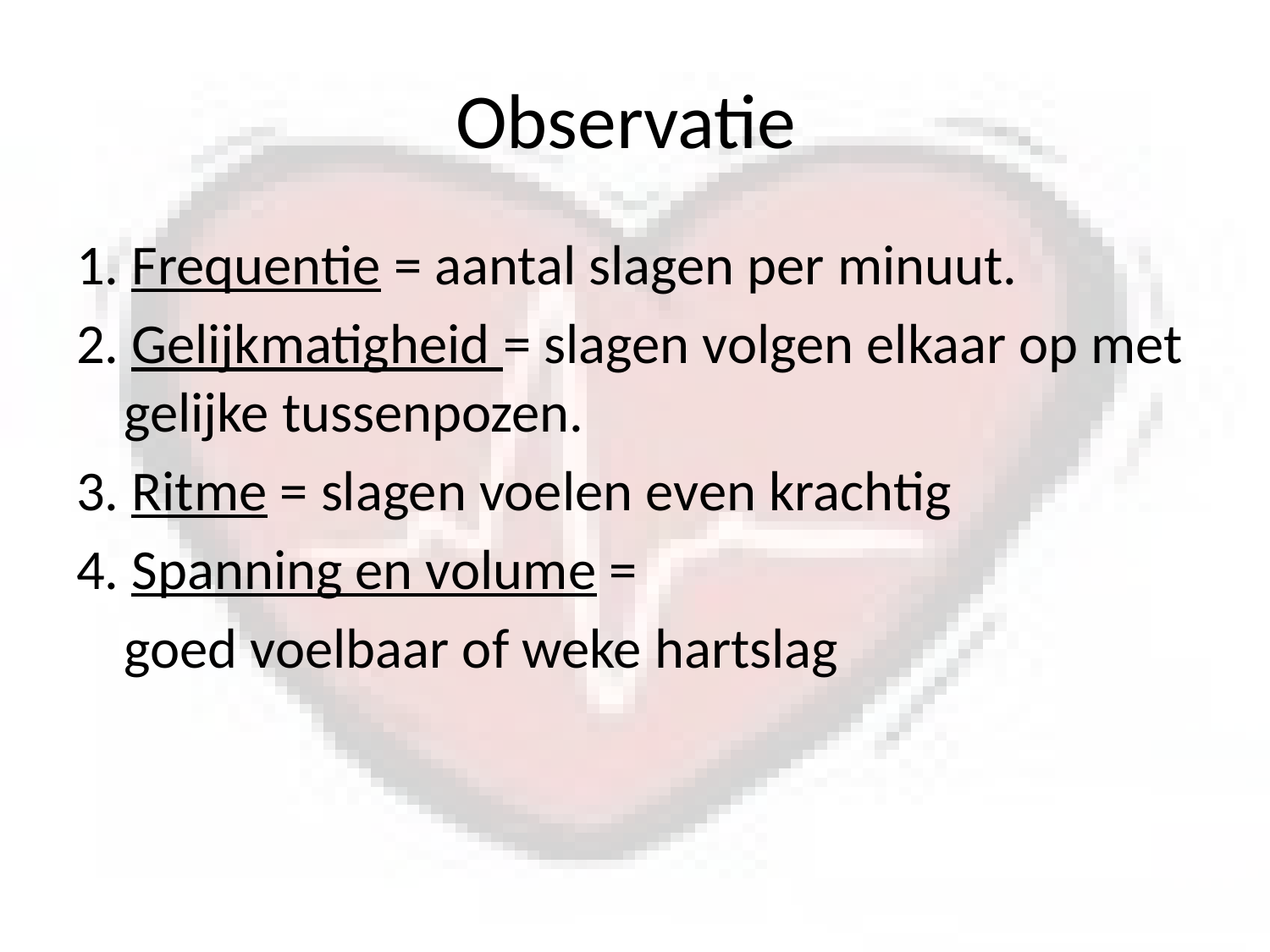

# Observatie
1. Frequentie = aantal slagen per minuut.
2. Gelijkmatigheid = slagen volgen elkaar op met gelijke tussenpozen.
3. Ritme = slagen voelen even krachtig
4. Spanning en volume =
 	goed voelbaar of weke hartslag